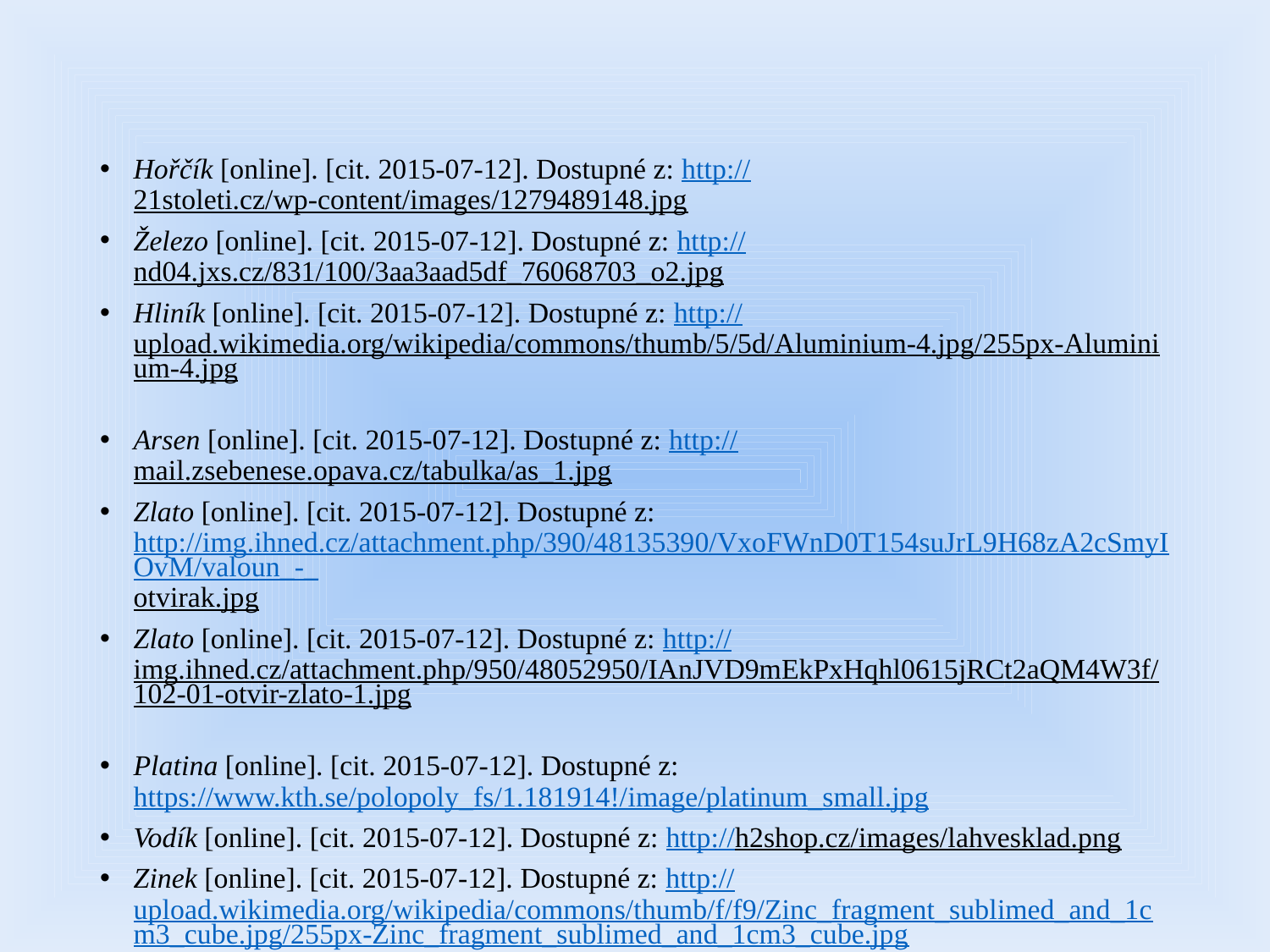

Hořčík [online]. [cit. 2015-07-12]. Dostupné z: http://21stoleti.cz/wp-content/images/1279489148.jpg
Železo [online]. [cit. 2015-07-12]. Dostupné z: http://nd04.jxs.cz/831/100/3aa3aad5df_76068703_o2.jpg
Hliník [online]. [cit. 2015-07-12]. Dostupné z: http://upload.wikimedia.org/wikipedia/commons/thumb/5/5d/Aluminium-4.jpg/255px-Aluminium-4.jpg
Arsen [online]. [cit. 2015-07-12]. Dostupné z: http://mail.zsebenese.opava.cz/tabulka/as_1.jpg
Zlato [online]. [cit. 2015-07-12]. Dostupné z: http://img.ihned.cz/attachment.php/390/48135390/VxoFWnD0T154suJrL9H68zA2cSmyIOvM/valoun_-_otvirak.jpg
Zlato [online]. [cit. 2015-07-12]. Dostupné z: http://img.ihned.cz/attachment.php/950/48052950/IAnJVD9mEkPxHqhl0615jRCt2aQM4W3f/102-01-otvir-zlato-1.jpg
Platina [online]. [cit. 2015-07-12]. Dostupné z: https://www.kth.se/polopoly_fs/1.181914!/image/platinum_small.jpg
Vodík [online]. [cit. 2015-07-12]. Dostupné z: http://h2shop.cz/images/lahvesklad.png
Zinek [online]. [cit. 2015-07-12]. Dostupné z: http://upload.wikimedia.org/wikipedia/commons/thumb/f/f9/Zinc_fragment_sublimed_and_1cm3_cube.jpg/255px-Zinc_fragment_sublimed_and_1cm3_cube.jpg
Stříbro [online]. [cit. 2015-07-12]. Dostupné z: http://media.investicniweb.cz/photos/2013/08/15/67-23965-stribro-ilustracni-foto.jpg